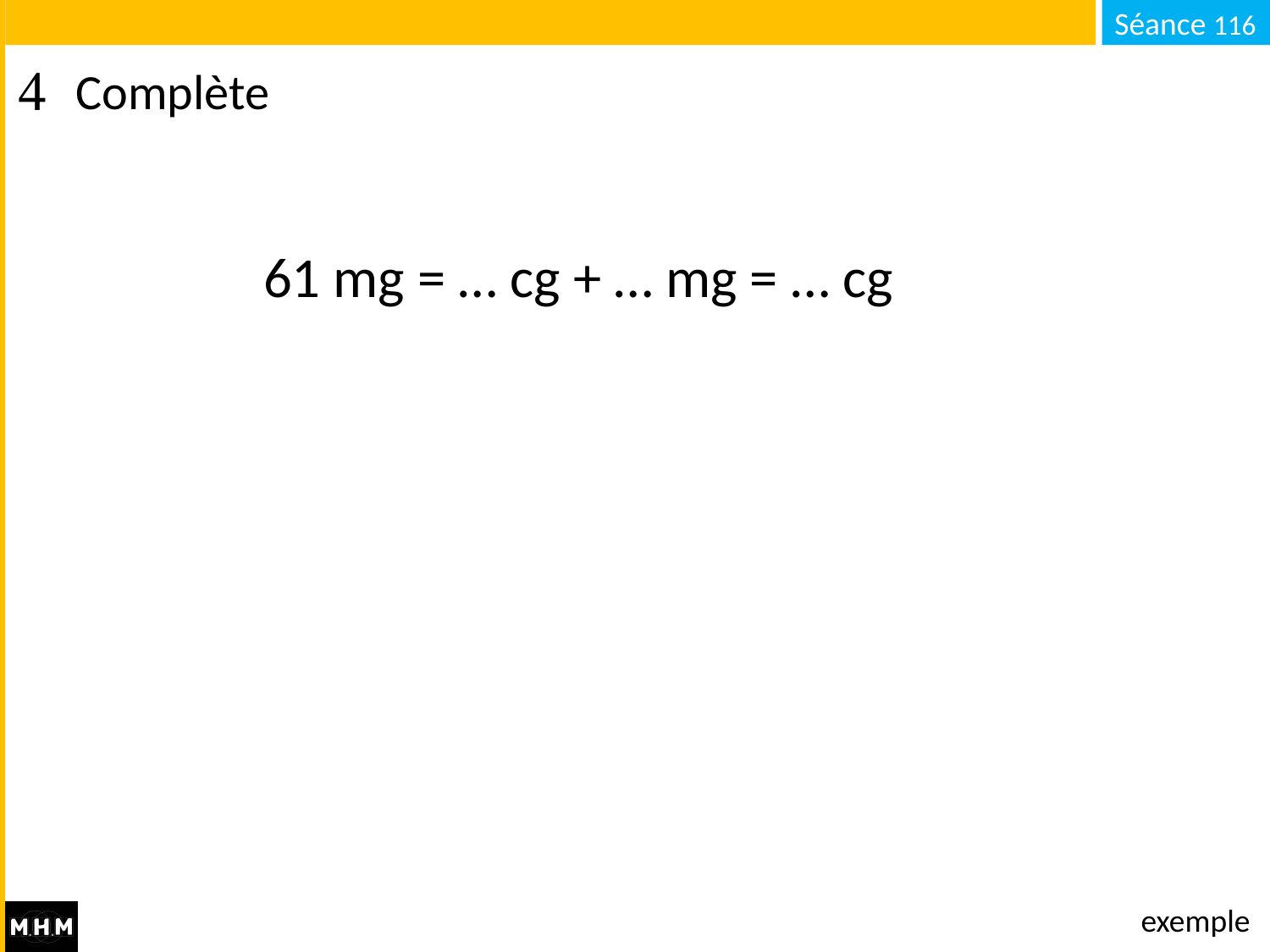

# Complète
61 mg = … cg + … mg = … cg
exemple